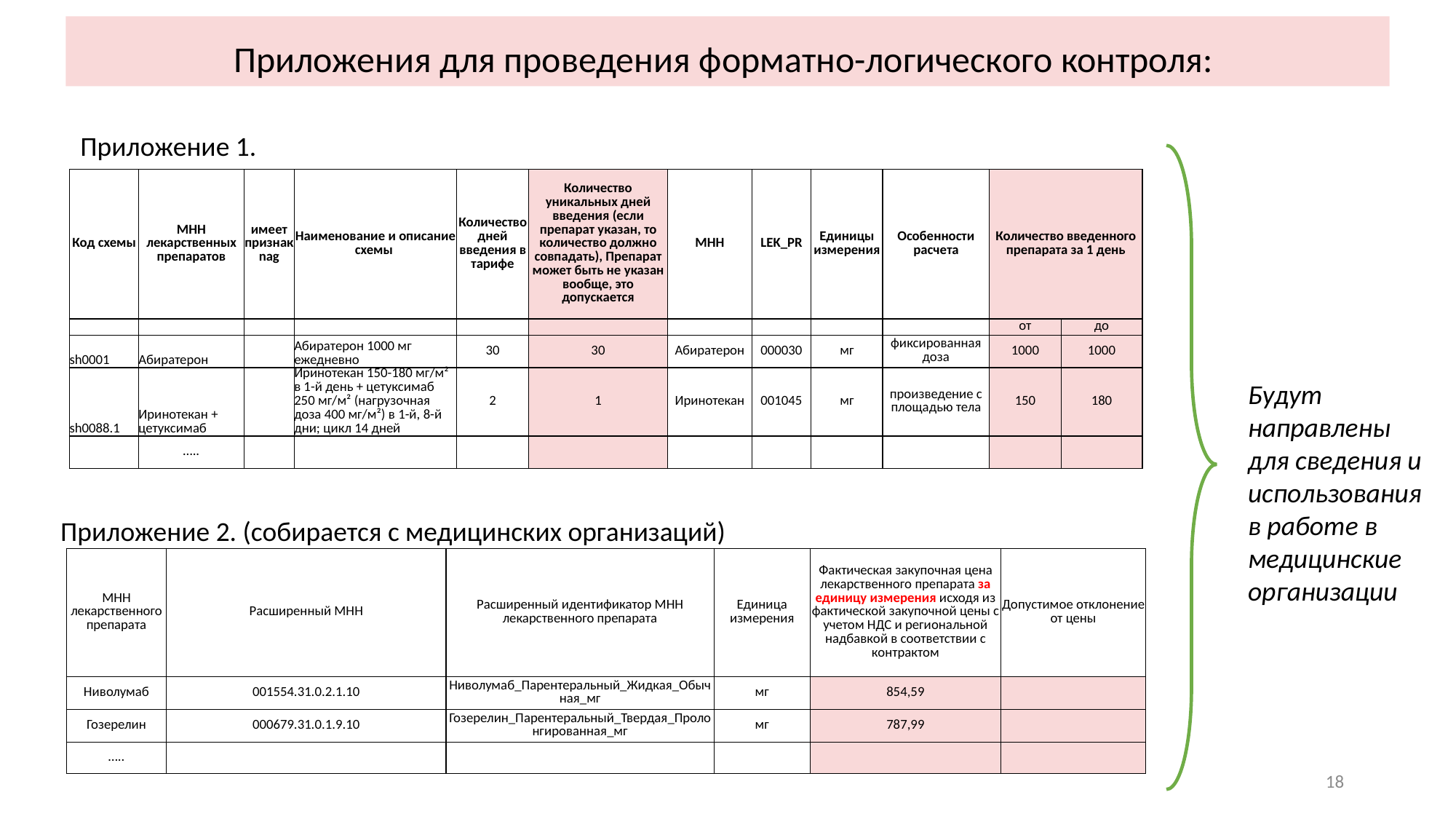

# Приложения для проведения форматно-логического контроля:
Приложение 1.

| Код схемы | МНН лекарственных препаратов | имеет признак nag | Наименование и описание схемы | Количество дней введения в тарифе | Количество уникальных дней введения (если препарат указан, то количество должно совпадать), Препарат может быть не указан вообще, это допускается | МНН | LEK\_PR | Единицы измерения | Особенности расчета | Количество введенного препарата за 1 день |  |
| --- | --- | --- | --- | --- | --- | --- | --- | --- | --- | --- | --- |
|  |  |  |  |  |  |  |  |  |  | от | до |
| sh0001 | Абиратерон |  | Абиратерон 1000 мг ежедневно | 30 | 30 | Абиратерон | 000030 | мг | фиксированная доза | 1000 | 1000 |
| sh0088.1 | Иринотекан + цетуксимаб |  | Иринотекан 150-180 мг/м² в 1-й день + цетуксимаб 250 мг/м² (нагрузочная доза 400 мг/м²) в 1-й, 8-й дни; цикл 14 дней | 2 | 1 | Иринотекан | 001045 | мг | произведение с площадью тела | 150 | 180 |
|  | ….. |  |  |  |  |  |  |  |  |  |  |
Будут направлены для сведения и использования в работе в медицинские организации
Приложение 2. (собирается с медицинских организаций)
| МНН лекарственного препарата | Расширенный МНН | Расширенный идентификатор МНН лекарственного препарата | Единица измерения | Фактическая закупочная цена лекарственного препарата за единицу измерения исходя из фактической закупочной цены с учетом НДС и региональной надбавкой в соответствии с контрактом | Допустимое отклонение от цены |
| --- | --- | --- | --- | --- | --- |
| Ниволумаб | 001554.31.0.2.1.10 | Ниволумаб\_Парентеральный\_Жидкая\_Обычная\_мг | мг | 854,59 |  |
| Гозерелин | 000679.31.0.1.9.10 | Гозерелин\_Парентеральный\_Твердая\_Пролонгированная\_мг | мг | 787,99 |  |
| ….. |  |  |  |  |  |
18